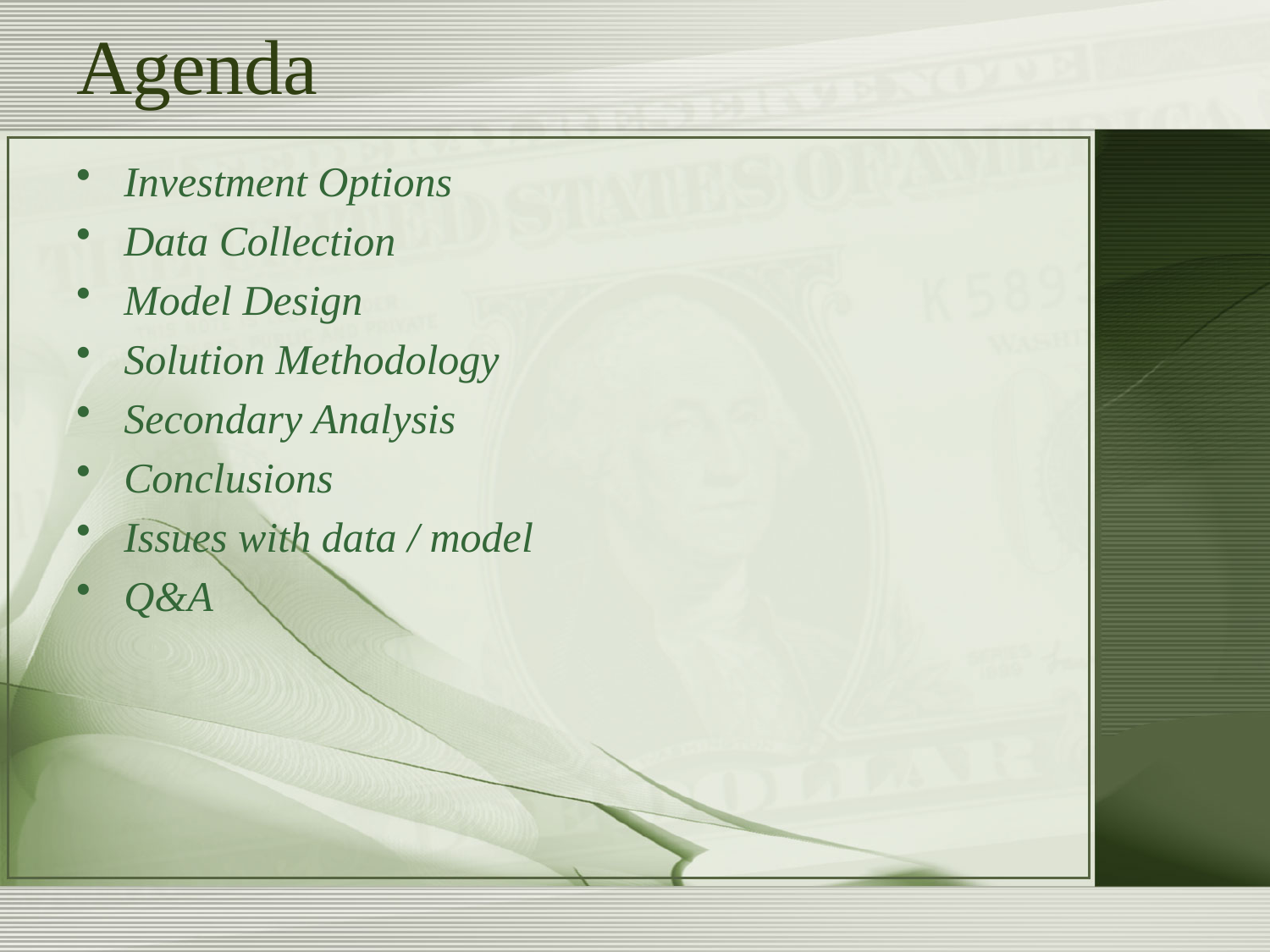

# Agenda
Investment Options
Data Collection
Model Design
Solution Methodology
Secondary Analysis
Conclusions
Issues with data / model
Q&A